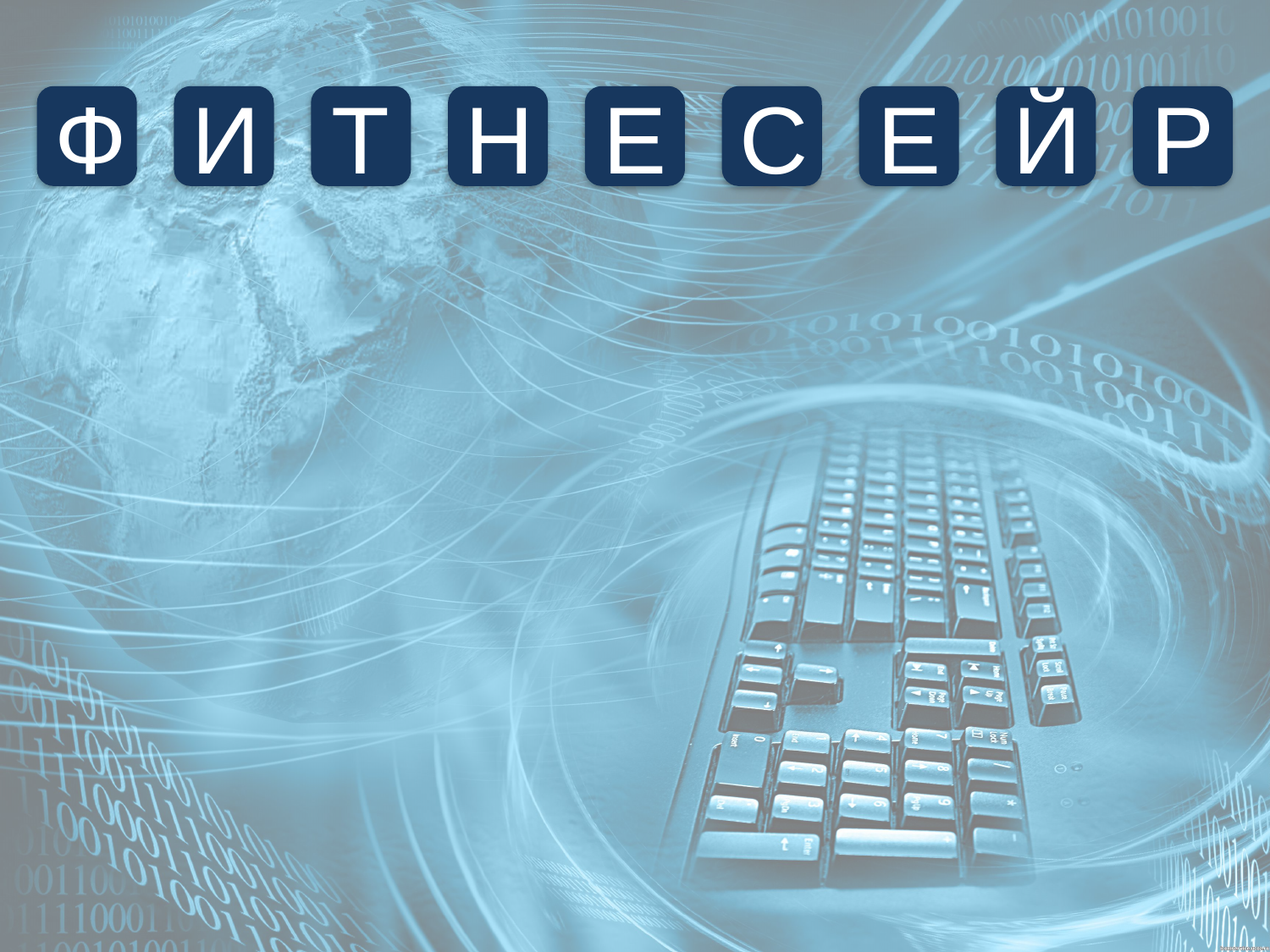

Ф
И
Т
Н
Е
С
Е
Й
Р